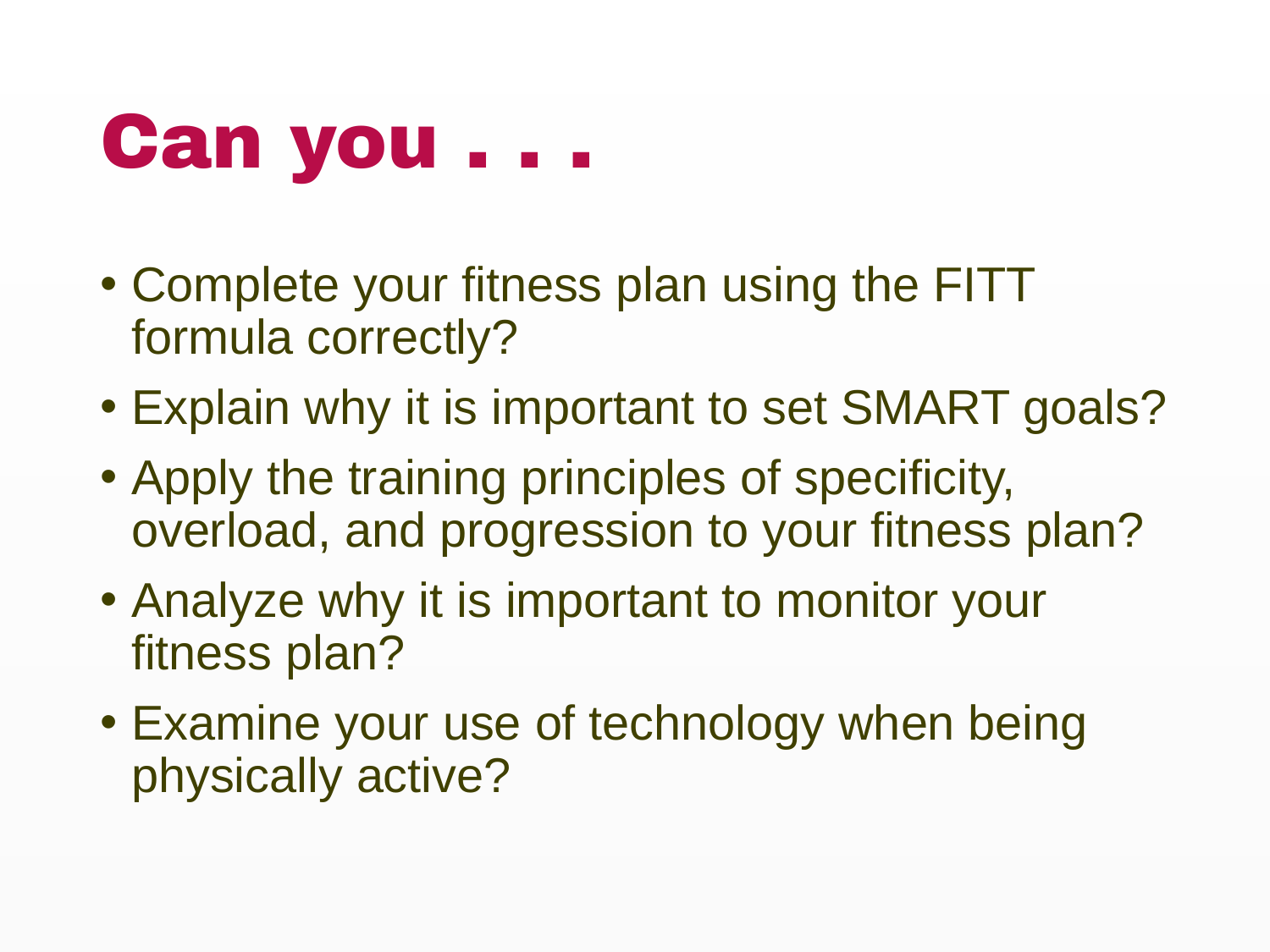

# Can you . . .
Complete your fitness plan using the FITT formula correctly?
Explain why it is important to set SMART goals?
Apply the training principles of specificity, overload, and progression to your fitness plan?
Analyze why it is important to monitor your fitness plan?
Examine your use of technology when being physically active?